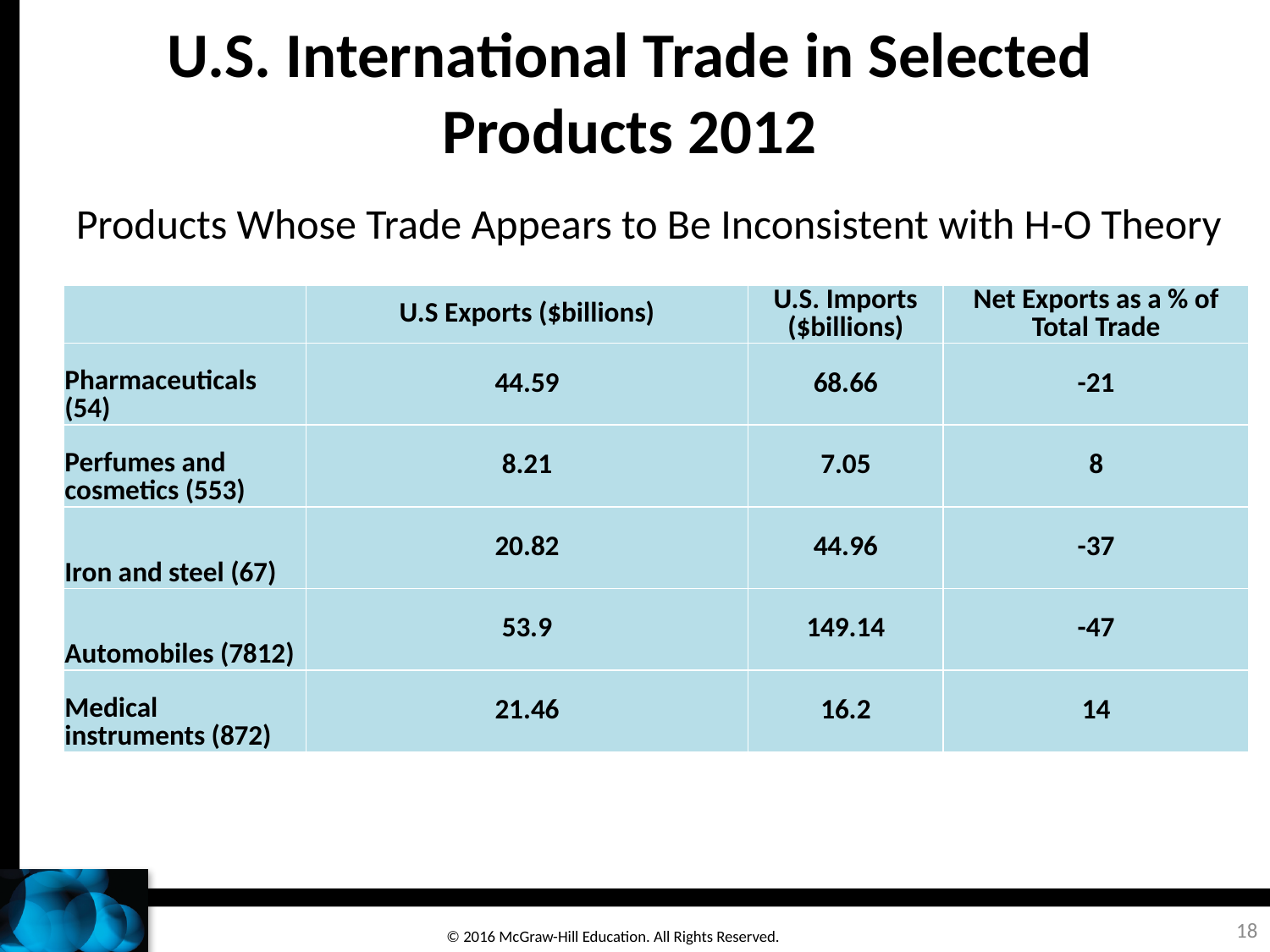

# U.S. International Trade in Selected Products 2012
Products Whose Trade Appears to Be Inconsistent with H-O Theory
|  | U.S Exports ($billions) | U.S. Imports ($billions) | Net Exports as a % of Total Trade |
| --- | --- | --- | --- |
| Pharmaceuticals (54) | 44.59 | 68.66 | -21 |
| Perfumes and cosmetics (553) | 8.21 | 7.05 | 8 |
| Iron and steel (67) | 20.82 | 44.96 | -37 |
| Automobiles (7812) | 53.9 | 149.14 | -47 |
| Medical instruments (872) | 21.46 | 16.2 | 14 |
18
© 2016 McGraw-Hill Education. All Rights Reserved.